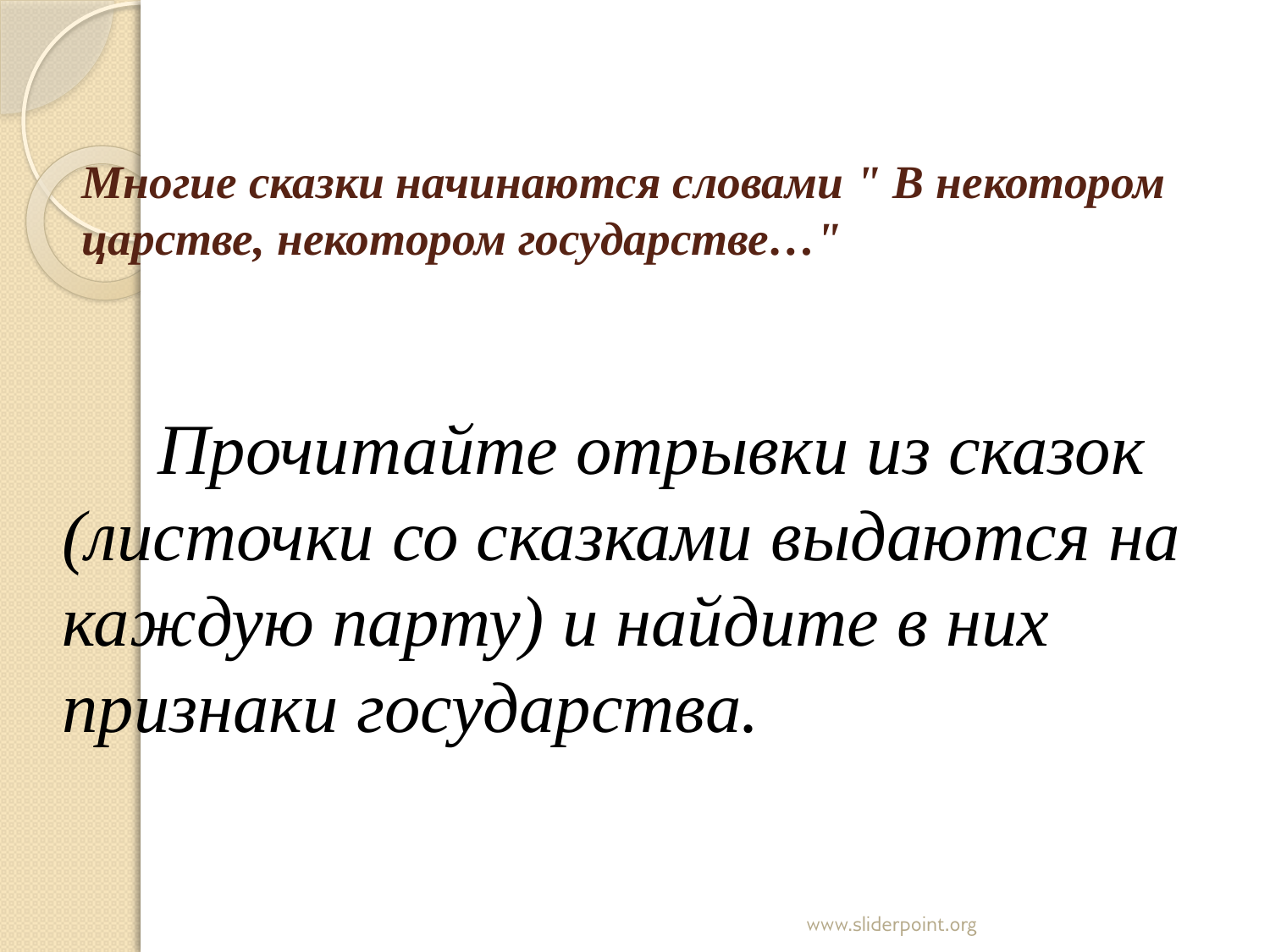

# Многие сказки начинаются словами " В некотором царстве, некотором государстве…"
Прочитайте отрывки из сказок (листочки со сказками выдаются на каждую парту) и найдите в них признаки государства.

www.sliderpoint.org